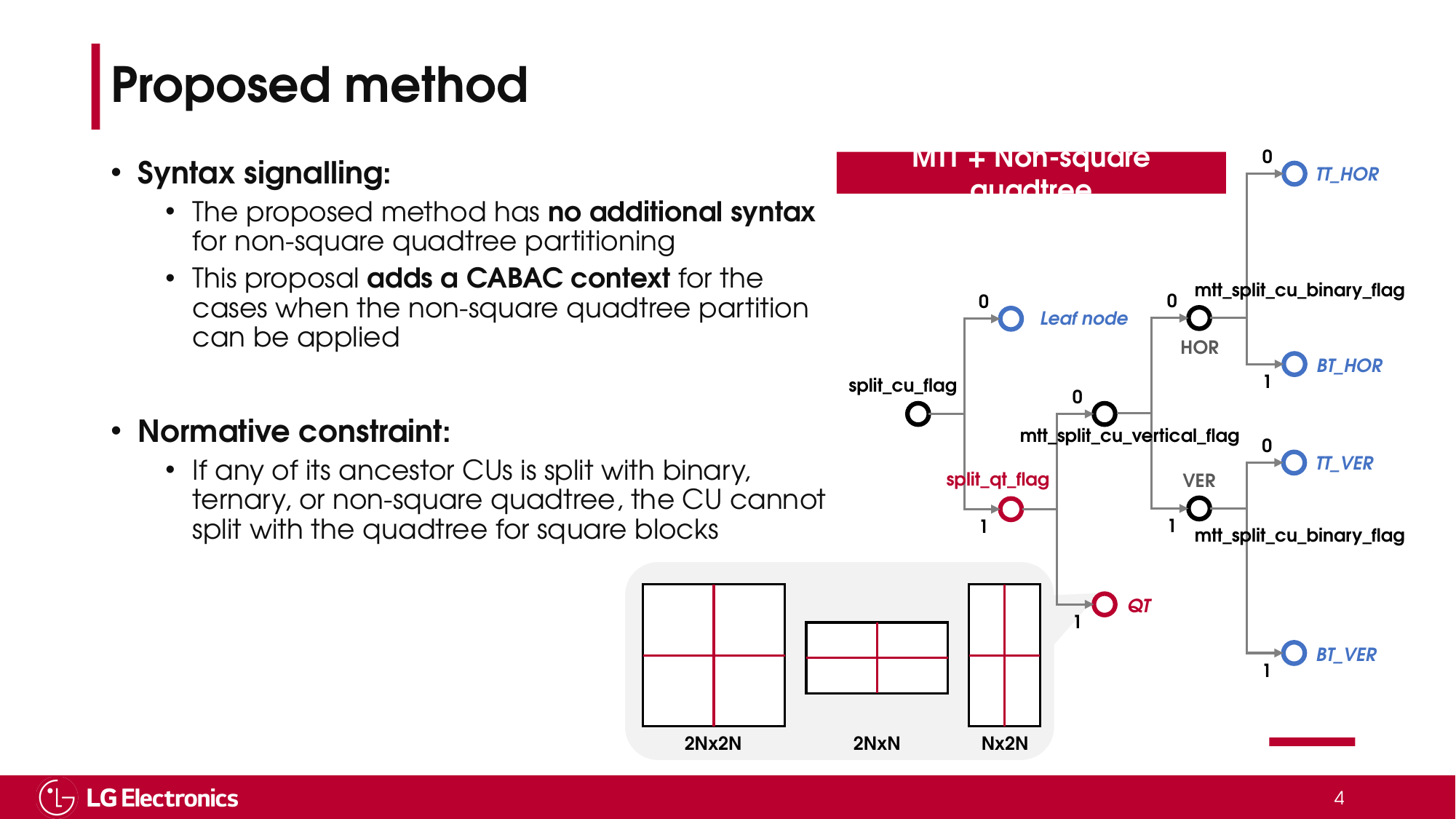

# Proposed method
0
MTT + Non-square quadtree
TT_HOR

mtt_split_cu_binary_flag
0
0
Leaf node

HOR
BT_HOR

1
split_cu_flag
0

mtt_split_cu_vertical_flag
0
TT_VER

split_qt_flag
VER

1
1
mtt_split_cu_binary_flag

QT

1

BT_VER

1
Nx2N
2NxN
2Nx2N
Syntax signalling:
The proposed method has no additional syntax for non-square quadtree partitioning
This proposal adds a CABAC context for the cases when the non-square quadtree partition can be applied

Normative constraint:
If any of its ancestor CUs is split with binary, ternary, or non-square quadtree, the CU cannot split with the quadtree for square blocks

4